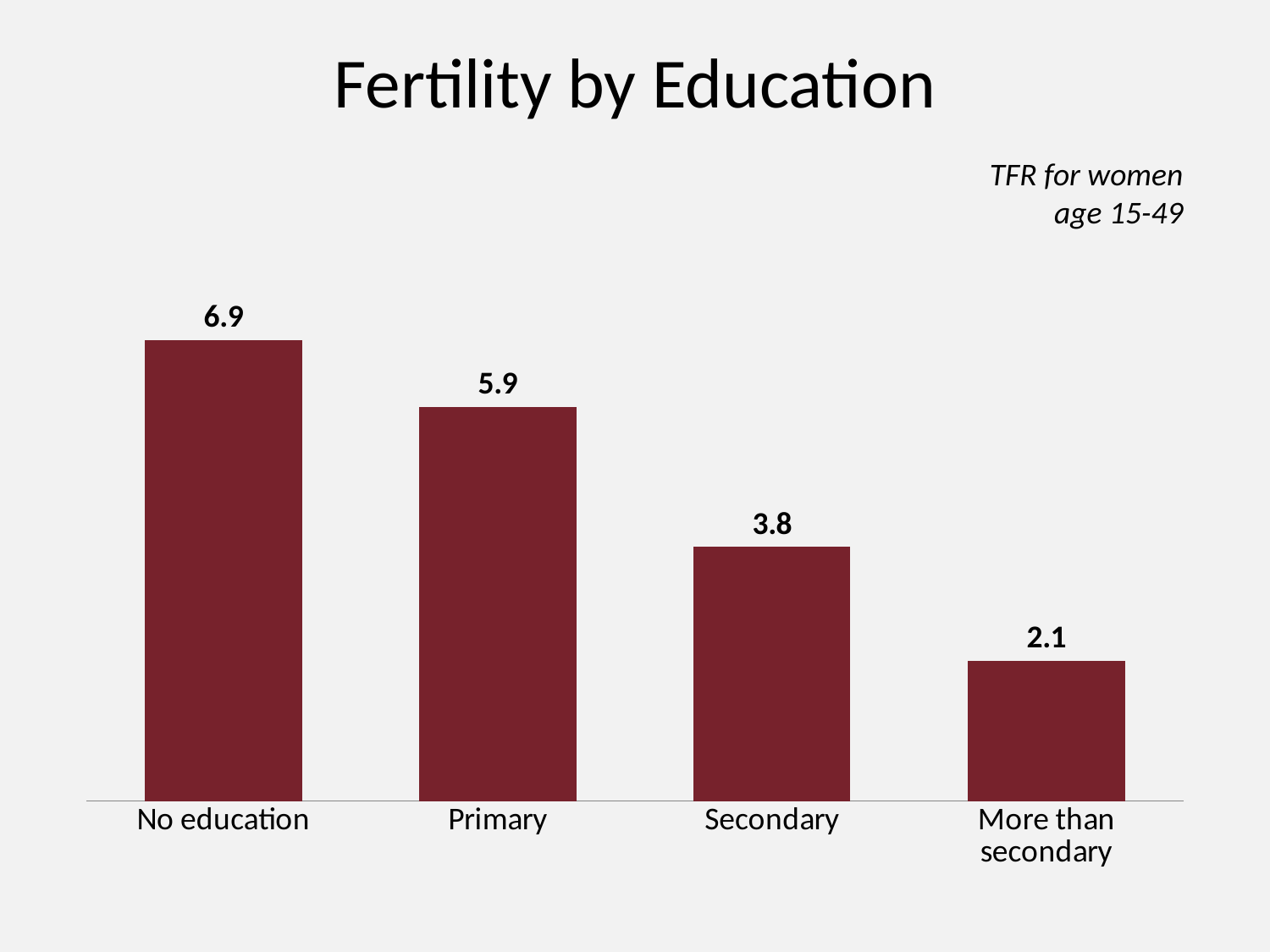

# Fertility by Education
TFR for women age 15-49

### Chart

| Category | Series 1 |
|---|---|
| No education | 6.9 |
| Primary | 5.9 |
| Secondary | 3.8 |
| More than secondary | 2.1 |